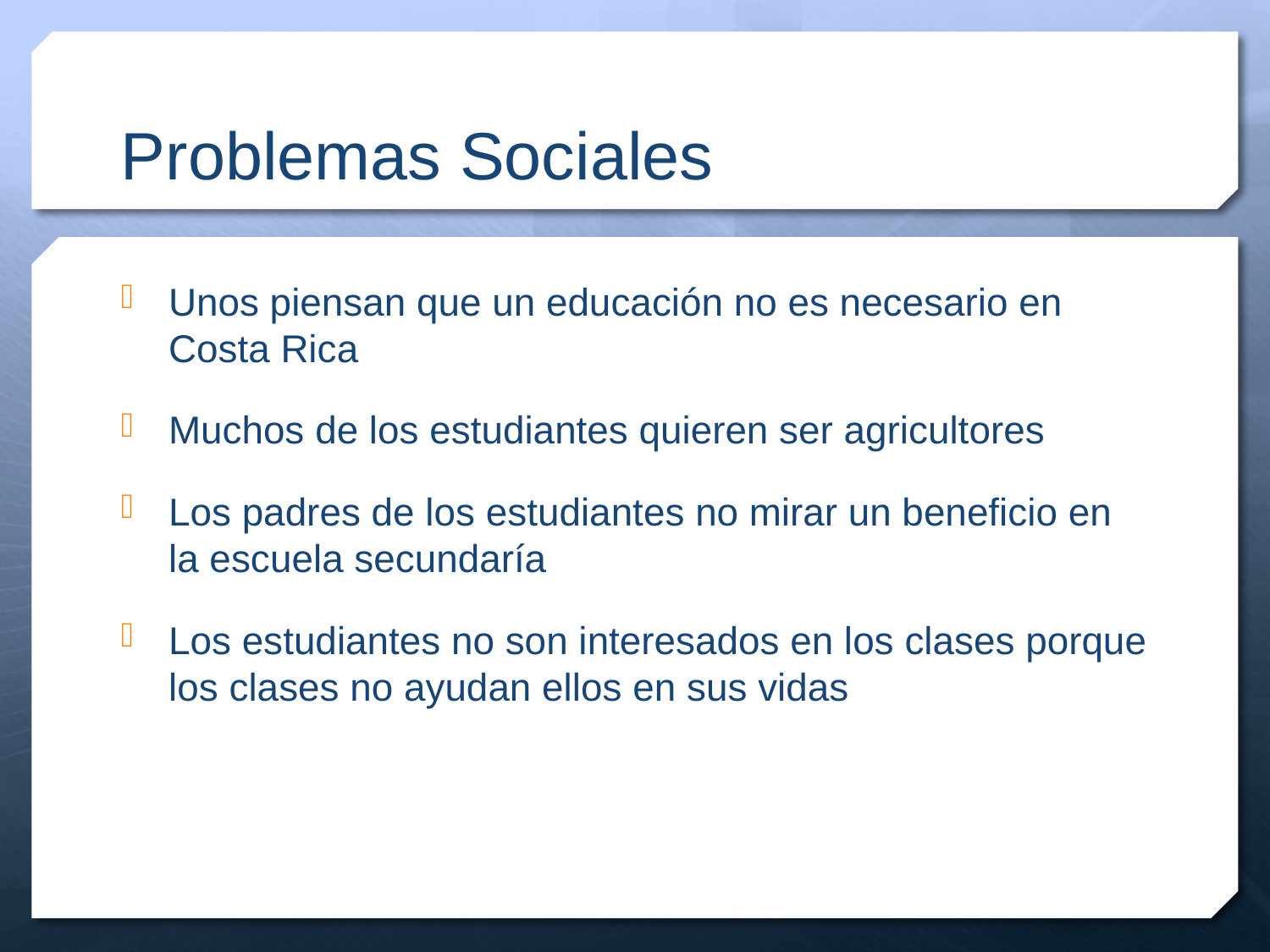

# Problemas Sociales
Unos piensan que un educación no es necesario en Costa Rica
Muchos de los estudiantes quieren ser agricultores
Los padres de los estudiantes no mirar un beneficio en la escuela secundaría
Los estudiantes no son interesados en los clases porque los clases no ayudan ellos en sus vidas